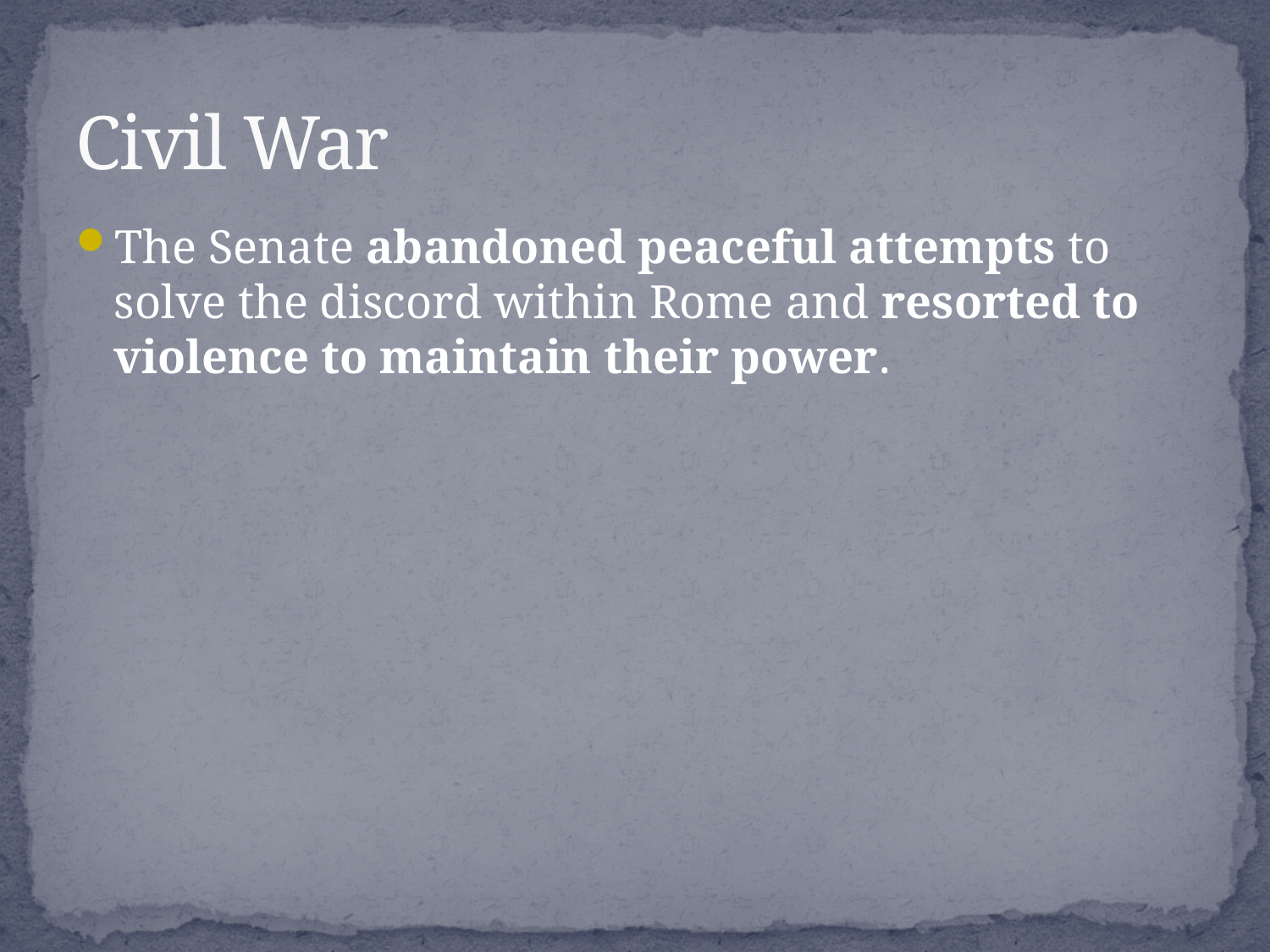

# Civil War
The Senate abandoned peaceful attempts to solve the discord within Rome and resorted to violence to maintain their power.